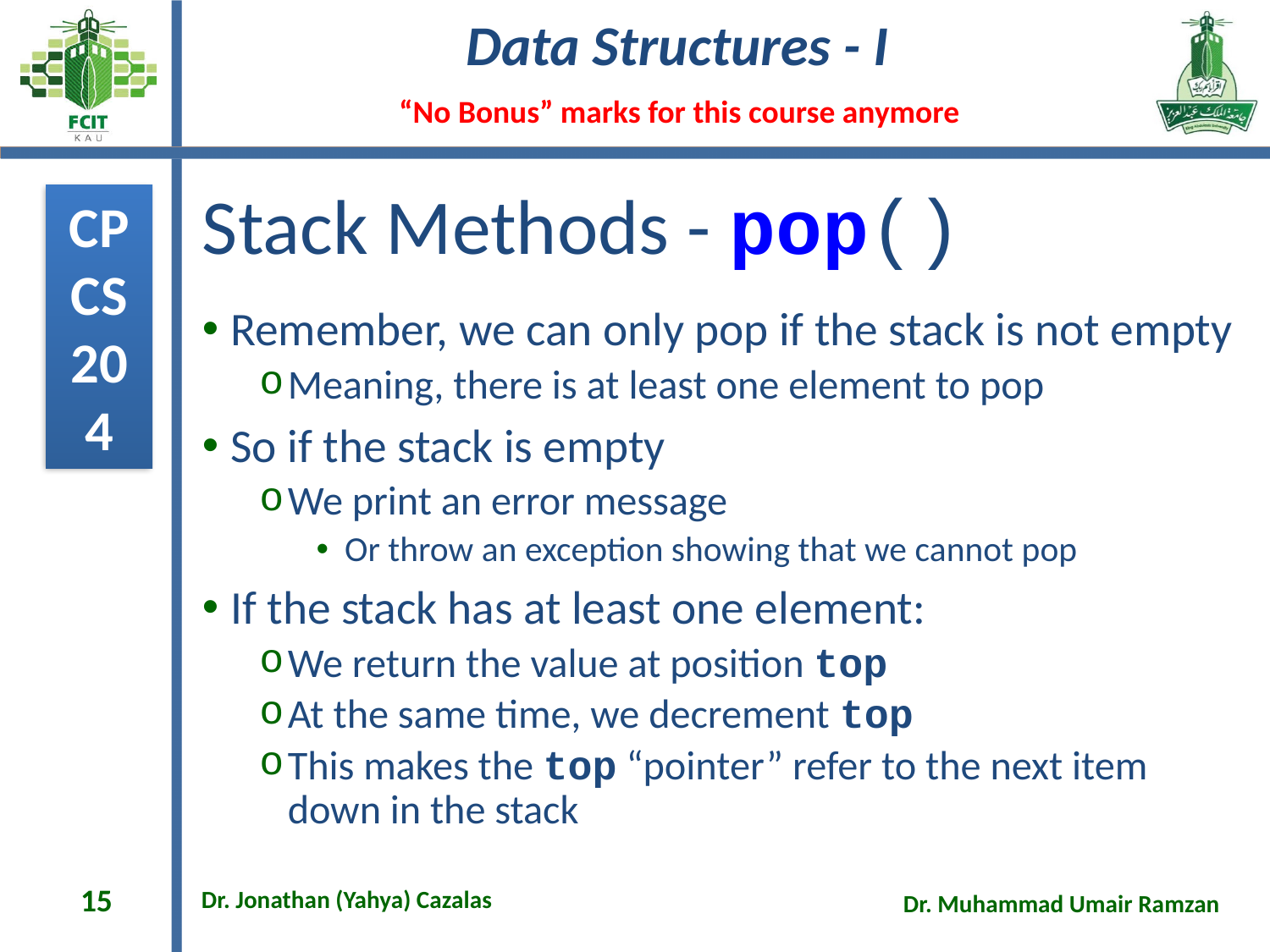

# Stack Methods - pop()
Remember, we can only pop if the stack is not empty
Meaning, there is at least one element to pop
So if the stack is empty
We print an error message
Or throw an exception showing that we cannot pop
If the stack has at least one element:
We return the value at position top
At the same time, we decrement top
This makes the top “pointer” refer to the next item down in the stack
15